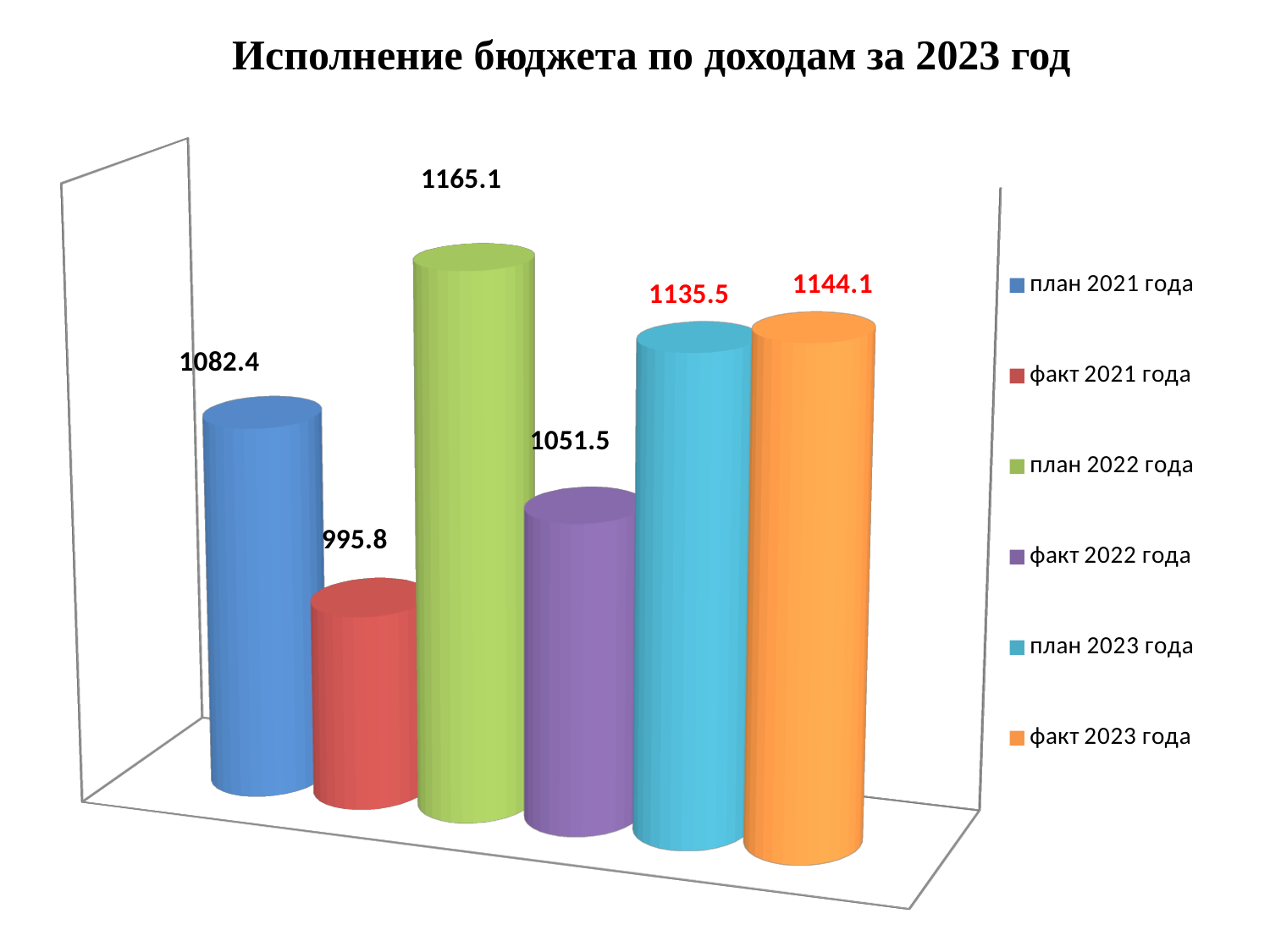

Исполнение бюджета по доходам за 2023 год

[unsupported chart]